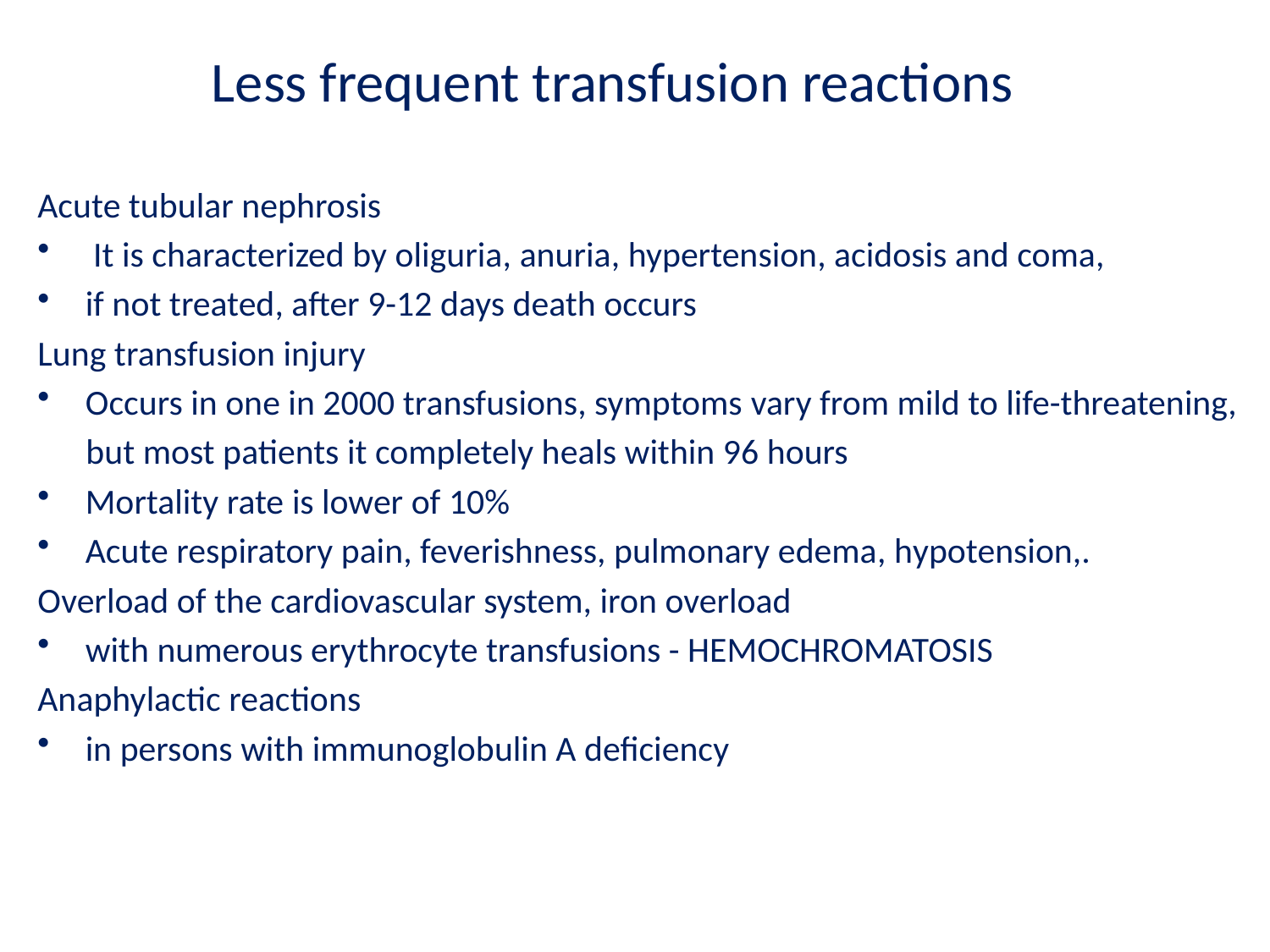

Less frequent transfusion reactions
Acute tubular nephrosis
 It is characterized by oliguria, anuria, hypertension, acidosis and coma,
if not treated, after 9-12 days death occurs
Lung transfusion injury
Occurs in one in 2000 transfusions, symptoms vary from mild to life-threatening,
      but most patients it completely heals within 96 hours
Mortality rate is lower of 10%
Acute respiratory pain, feverishness, pulmonary edema, hypotension,.
Overload of the cardiovascular system, iron overload
with numerous erythrocyte transfusions - HEMOCHROMATOSIS
Anaphylactic reactions
in persons with immunoglobulin A deficiency